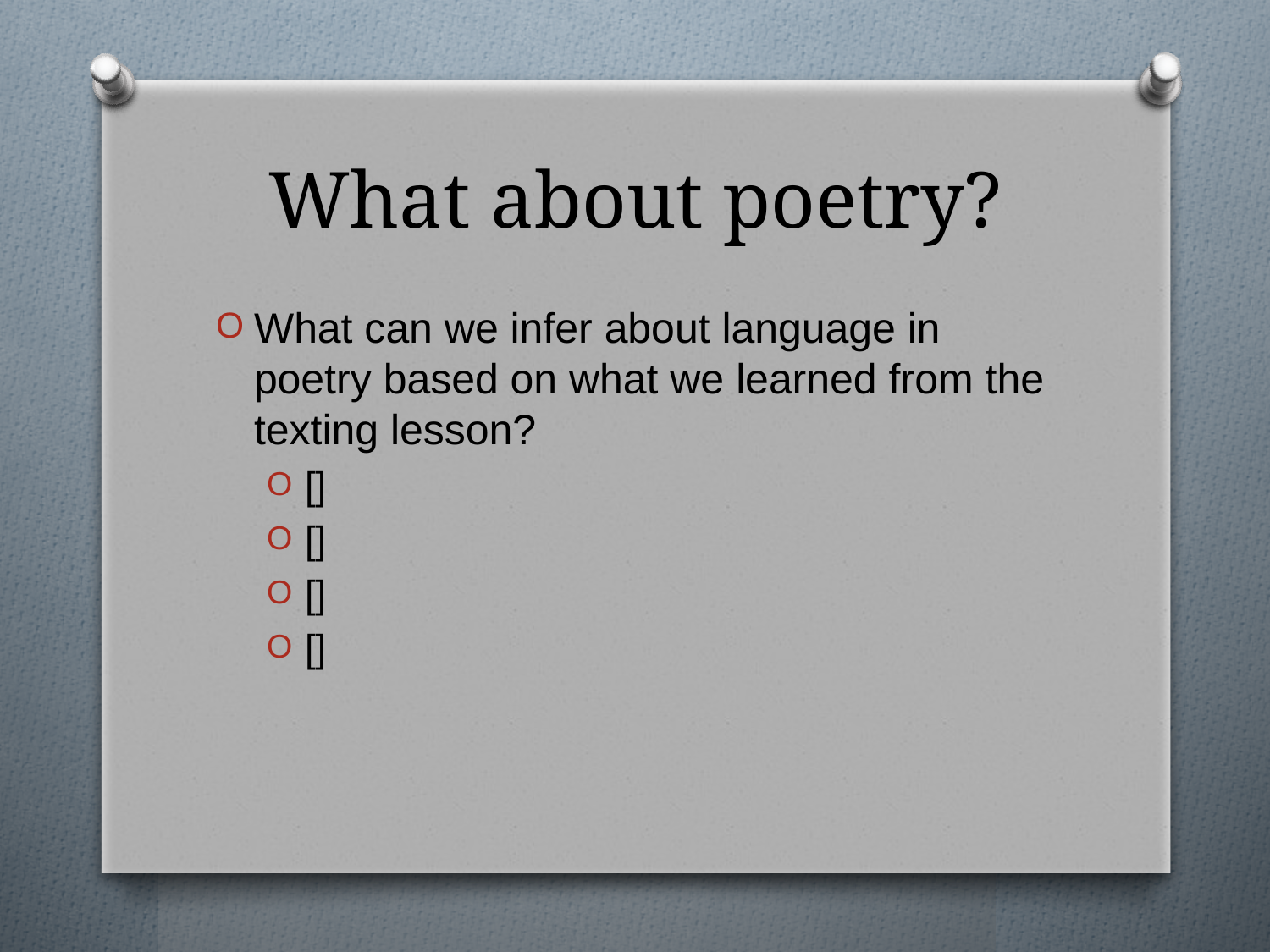

# What about poetry?
What can we infer about language in poetry based on what we learned from the texting lesson?
[]
[]
[]
[]